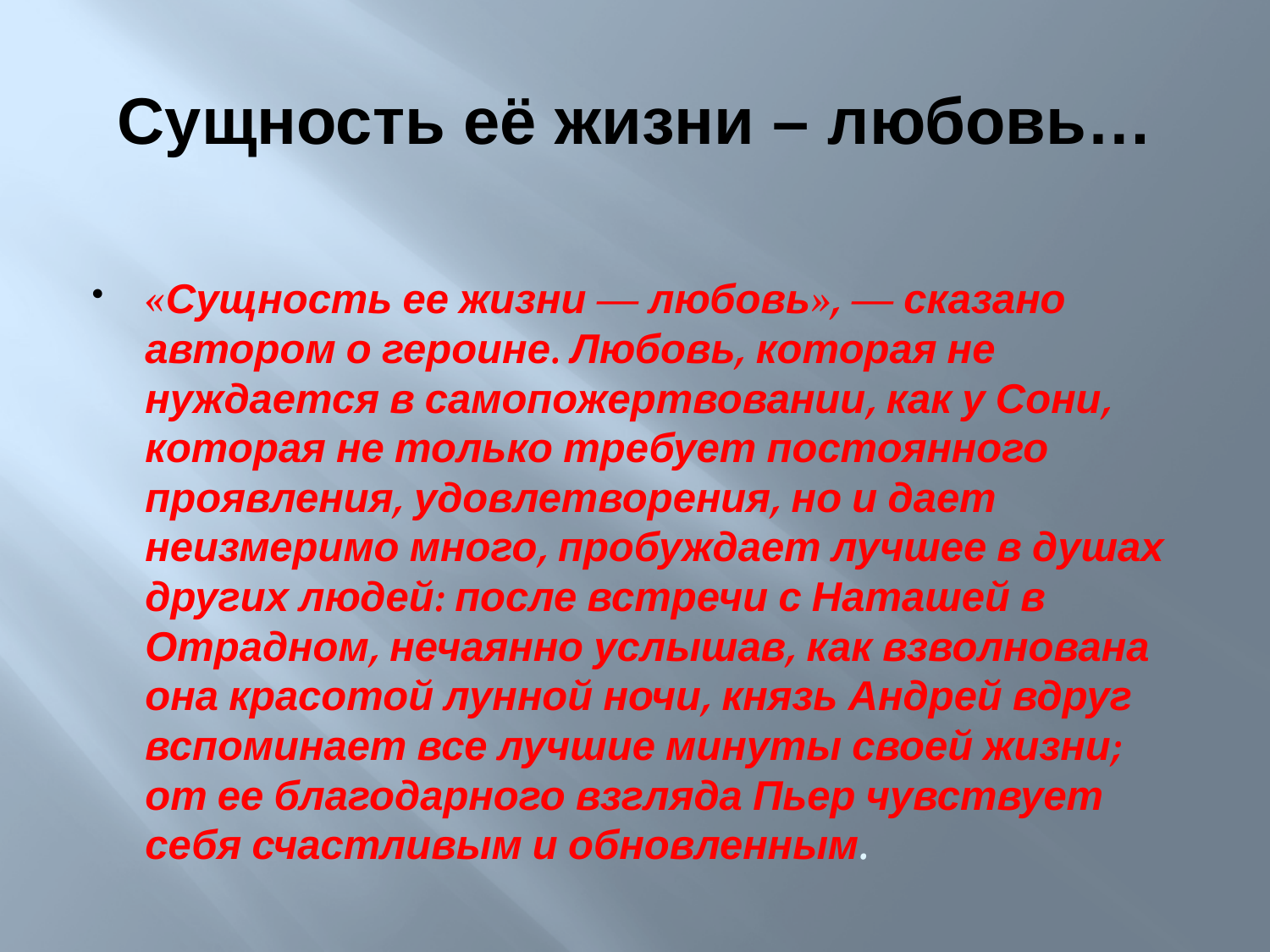

# Сущность её жизни – любовь…
«Сущность ее жизни — любовь», — сказано автором о героине. Любовь, которая не нуждается в самопожертвовании, как у Сони, которая не только требует постоянного проявления, удовлетворения, но и дает неизмеримо много, пробуждает лучшее в душах других людей: после встречи с Наташей в Отрадном, нечаянно услышав, как взволнована она красотой лунной ночи, князь Андрей вдруг вспоминает все лучшие минуты своей жизни; от ее благодарного взгляда Пьер чувствует себя счастливым и обновленным.